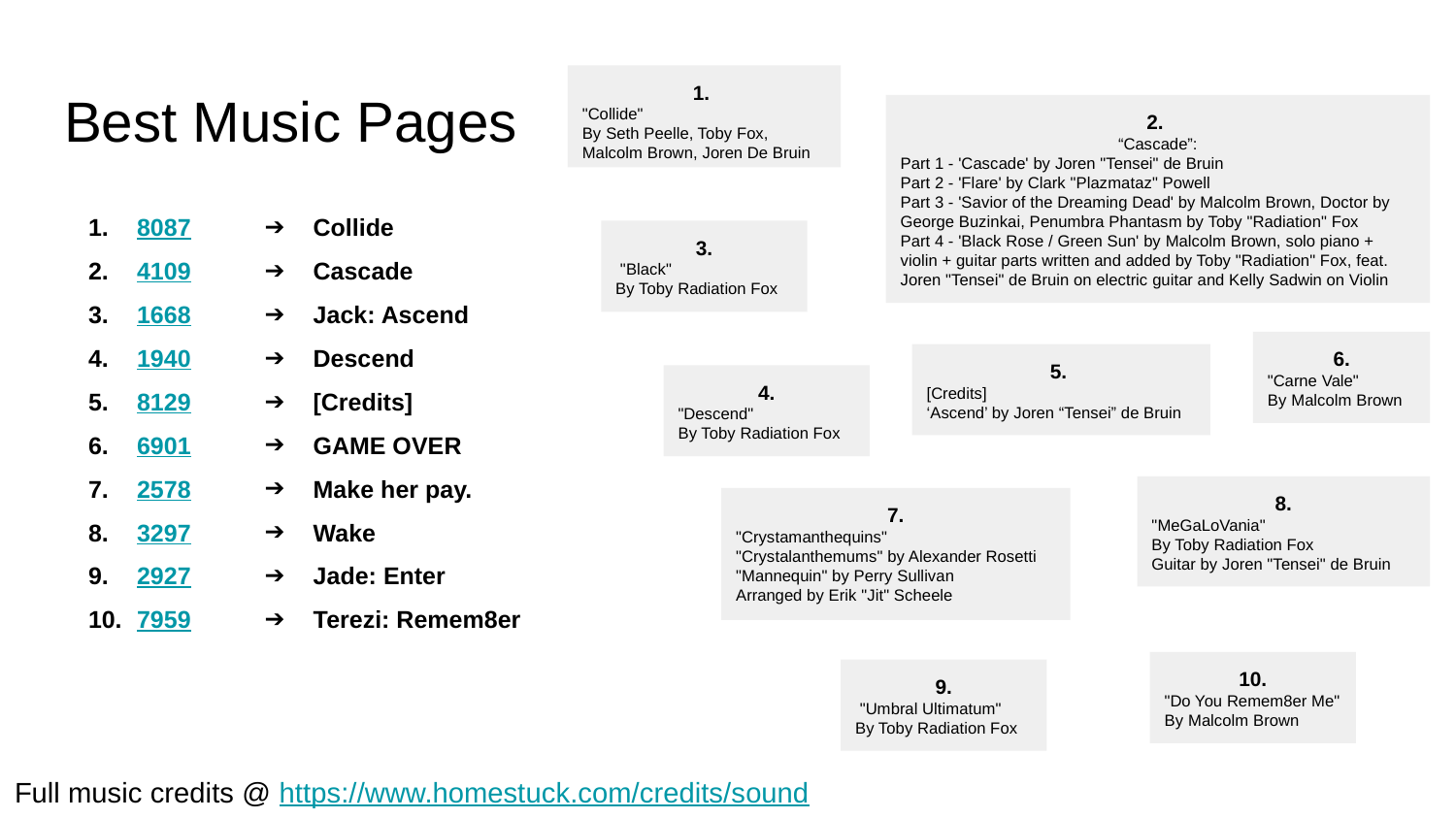

1.
"Collide"
By Seth Peelle, Toby Fox, Malcolm Brown, Joren De Bruin
# Best Music Pages
2.
“Cascade”:
Part 1 - 'Cascade' by Joren "Tensei" de Bruin
Part 2 - 'Flare' by Clark "Plazmataz" Powell
Part 3 - 'Savior of the Dreaming Dead' by Malcolm Brown, Doctor by George Buzinkai, Penumbra Phantasm by Toby "Radiation" Fox
Part 4 - 'Black Rose / Green Sun' by Malcolm Brown, solo piano + violin + guitar parts written and added by Toby "Radiation" Fox, feat. Joren "Tensei" de Bruin on electric guitar and Kelly Sadwin on Violin

8087
4109
1668
1940
8129
6901
2578
3297
2927
7959

Collide
Cascade
Jack: Ascend
Descend
[Credits]
GAME OVER
Make her pay.
Wake
Jade: Enter
Terezi: Remem8er
3.
 "Black"
By Toby Radiation Fox

6.
"Carne Vale"
By Malcolm Brown

5.
[Credits]
‘Ascend’ by Joren “Tensei” de Bruin

4.
"Descend"
By Toby Radiation Fox
8.
"MeGaLoVania"
By Toby Radiation Fox
Guitar by Joren "Tensei" de Bruin

7.
"Crystamanthequins"
"Crystalanthemums" by Alexander Rosetti
"Mannequin" by Perry Sullivan
Arranged by Erik "Jit" Scheele

10.
"Do You Remem8er Me"
By Malcolm Brown
9.
 "Umbral Ultimatum"
By Toby Radiation Fox
Full music credits @ https://www.homestuck.com/credits/sound